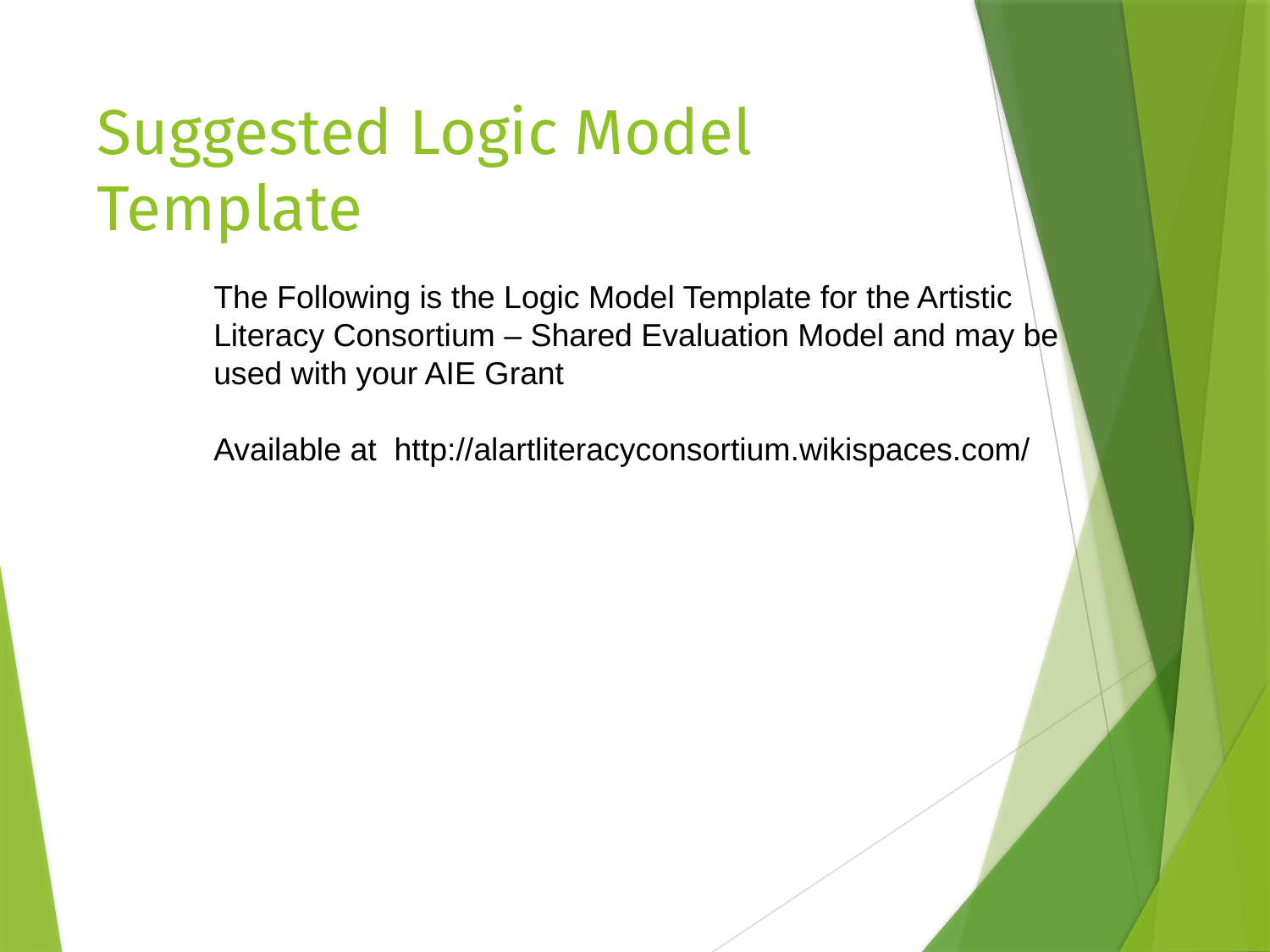

# Suggested Logic Model Template

The Following is the Logic Model Template for the Artistic Literacy Consortium – Shared Evaluation Model and may be used with your AIE Grant

Available at  http://alartliteracyconsortium.wikispaces.com/